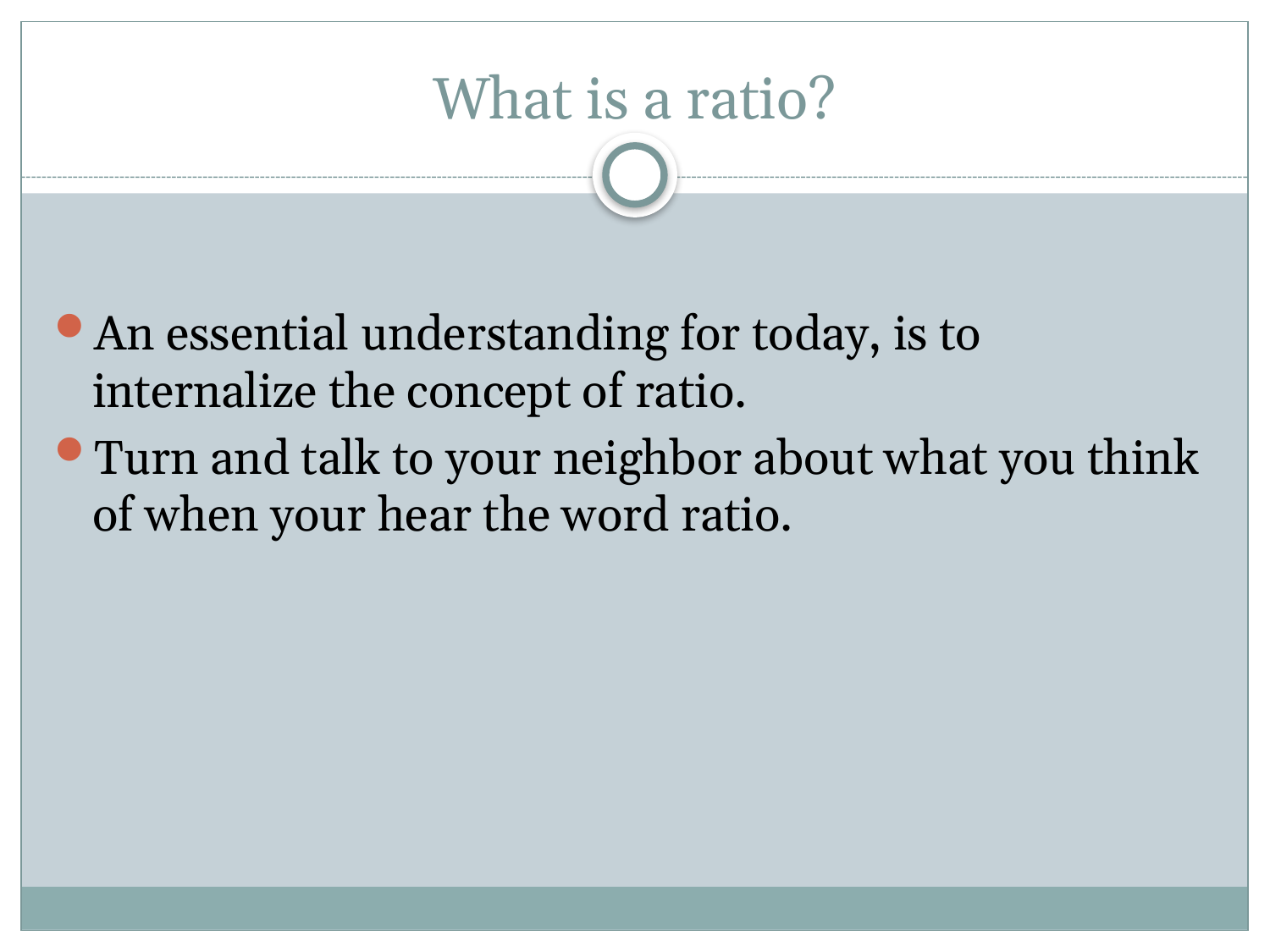

# What is a ratio?
An essential understanding for today, is to internalize the concept of ratio.
Turn and talk to your neighbor about what you think of when your hear the word ratio.